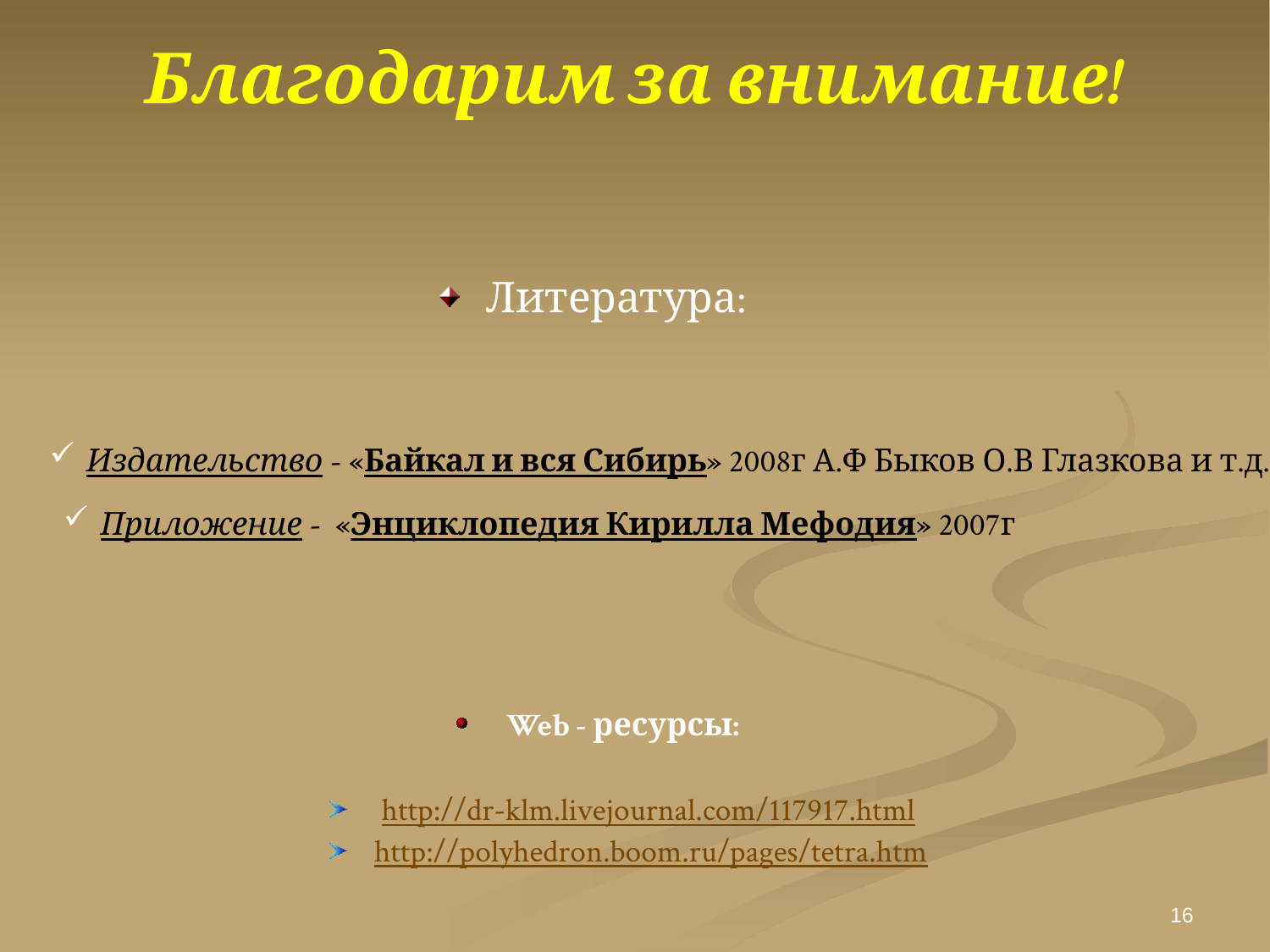

# Благодарим за внимание!
Литература:
 Издательство - «Байкал и вся Сибирь» 2008г А.Ф Быков О.В Глазкова и т.д.
 Приложение -  «Энциклопедия Кирилла Мефодия» 2007г
   Web - ресурсы:

   http://dr-klm.livejournal.com/117917.html
  http://polyhedron.boom.ru/pages/tetra.htm

16